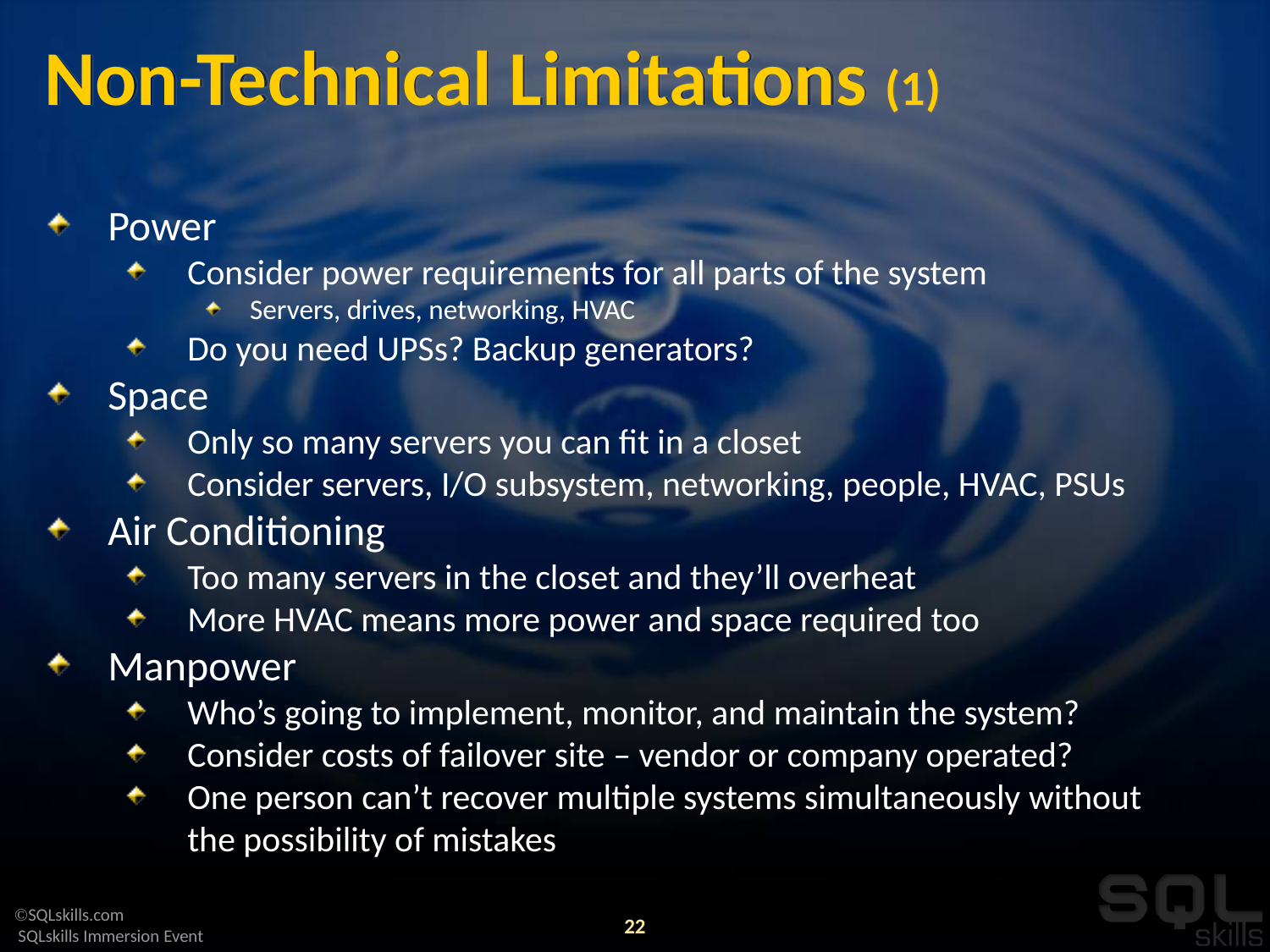

# Non-Technical Limitations (1)
Power
Consider power requirements for all parts of the system
Servers, drives, networking, HVAC
Do you need UPSs? Backup generators?
Space
Only so many servers you can fit in a closet
Consider servers, I/O subsystem, networking, people, HVAC, PSUs
Air Conditioning
Too many servers in the closet and they’ll overheat
More HVAC means more power and space required too
Manpower
Who’s going to implement, monitor, and maintain the system?
Consider costs of failover site – vendor or company operated?
One person can’t recover multiple systems simultaneously without the possibility of mistakes

22